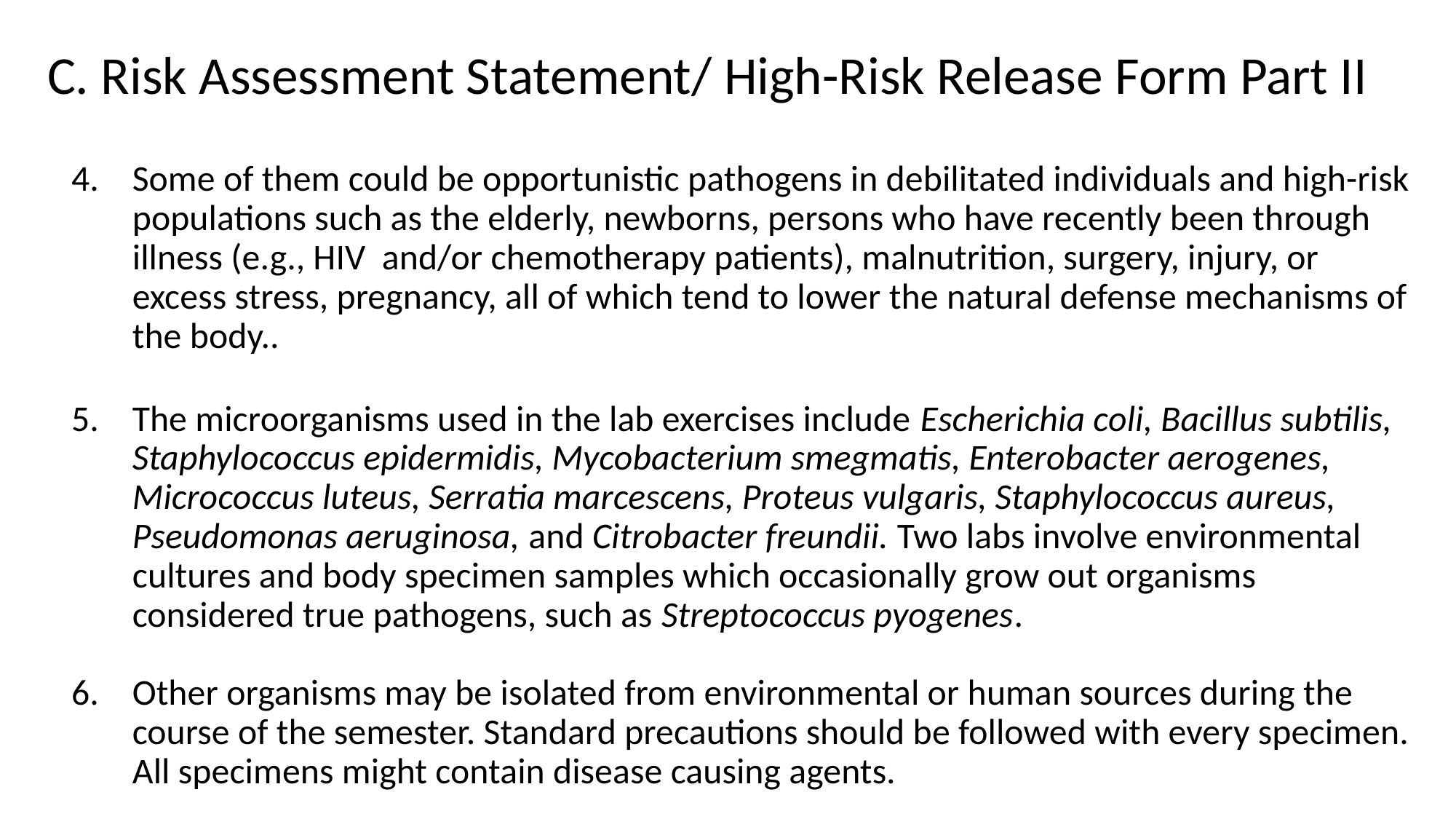

# C. Risk Assessment Statement/ High-Risk Release Form Part II
Some of them could be opportunistic pathogens in debilitated individuals and high-risk populations such as the elderly, newborns, persons who have recently been through illness (e.g., HIV  and/or chemotherapy patients), malnutrition, surgery, injury, or excess stress, pregnancy, all of which tend to lower the natural defense mechanisms of the body..
The microorganisms used in the lab exercises include Escherichia coli, Bacillus subtilis, Staphylococcus epidermidis, Mycobacterium smegmatis, Enterobacter aerogenes, Micrococcus luteus, Serratia marcescens, Proteus vulgaris, Staphylococcus aureus, Pseudomonas aeruginosa, and Citrobacter freundii. Two labs involve environmental cultures and body specimen samples which occasionally grow out organisms considered true pathogens, such as Streptococcus pyogenes.
Other organisms may be isolated from environmental or human sources during the course of the semester. Standard precautions should be followed with every specimen. All specimens might contain disease causing agents.